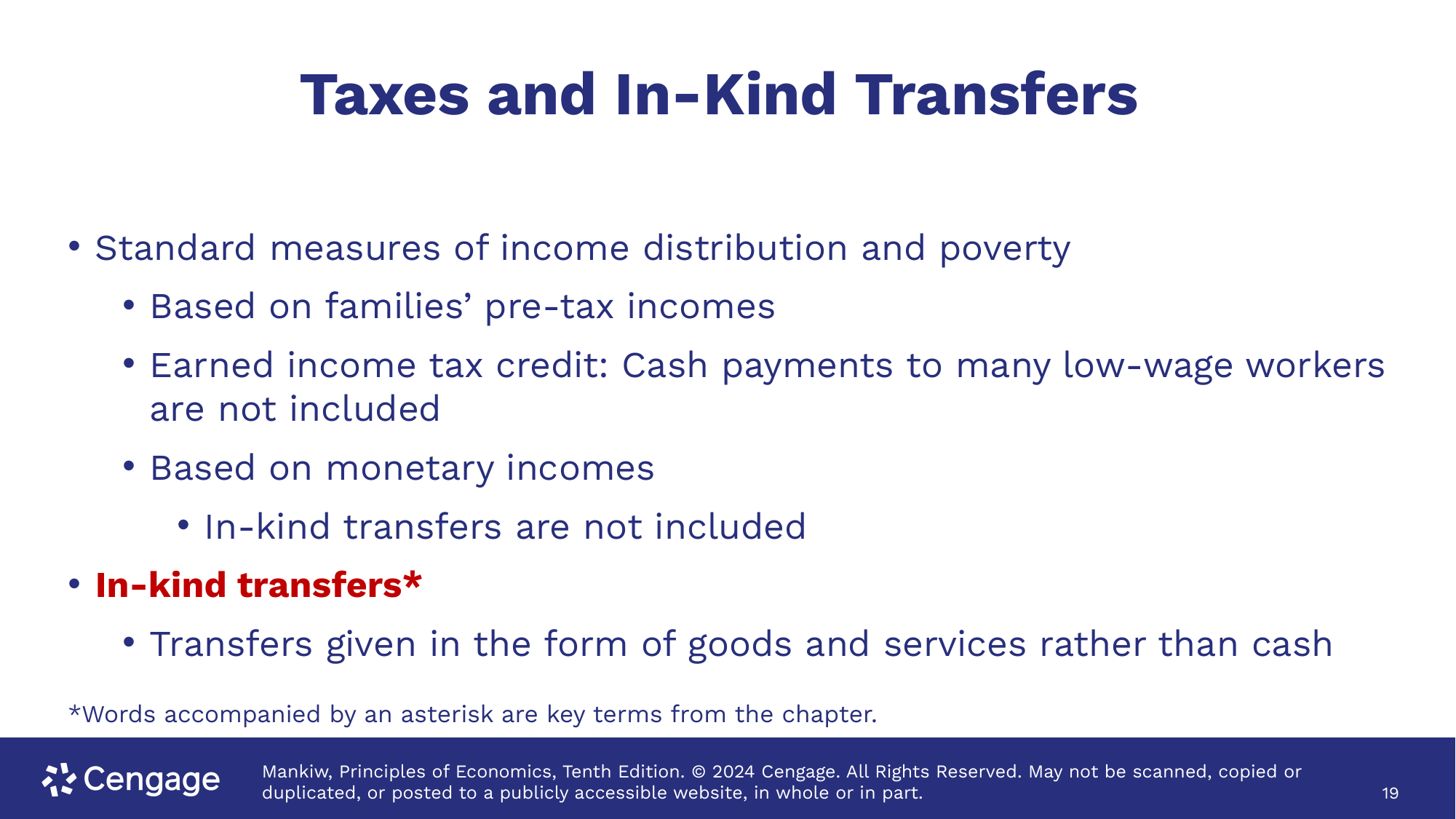

# Taxes and In-Kind Transfers
Standard measures of income distribution and poverty
Based on families’ pre-tax incomes
Earned income tax credit: Cash payments to many low-wage workers are not included
Based on monetary incomes
In-kind transfers are not included
In-kind transfers*
Transfers given in the form of goods and services rather than cash
*Words accompanied by an asterisk are key terms from the chapter.